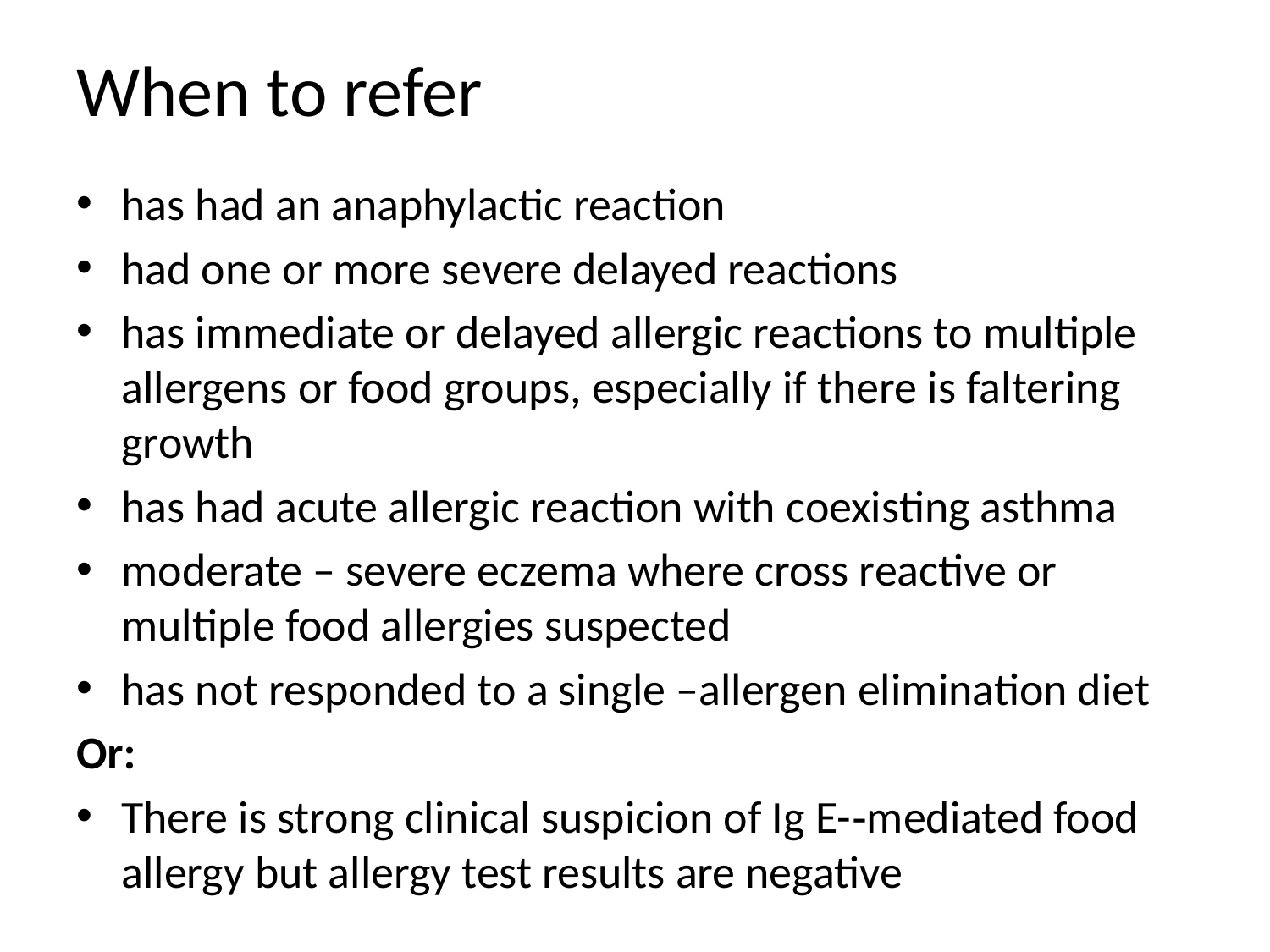

# When to refer
has had an anaphylactic reaction
had one or more severe delayed reactions
has immediate or delayed allergic reactions to multiple allergens or food groups, especially if there is faltering growth
has had acute allergic reaction with coexisting asthma
moderate – severe eczema where cross reactive or multiple food allergies suspected
has not responded to a single –allergen elimination diet
Or:
There is strong clinical suspicion of Ig E-­‐mediated food allergy but allergy test results are negative